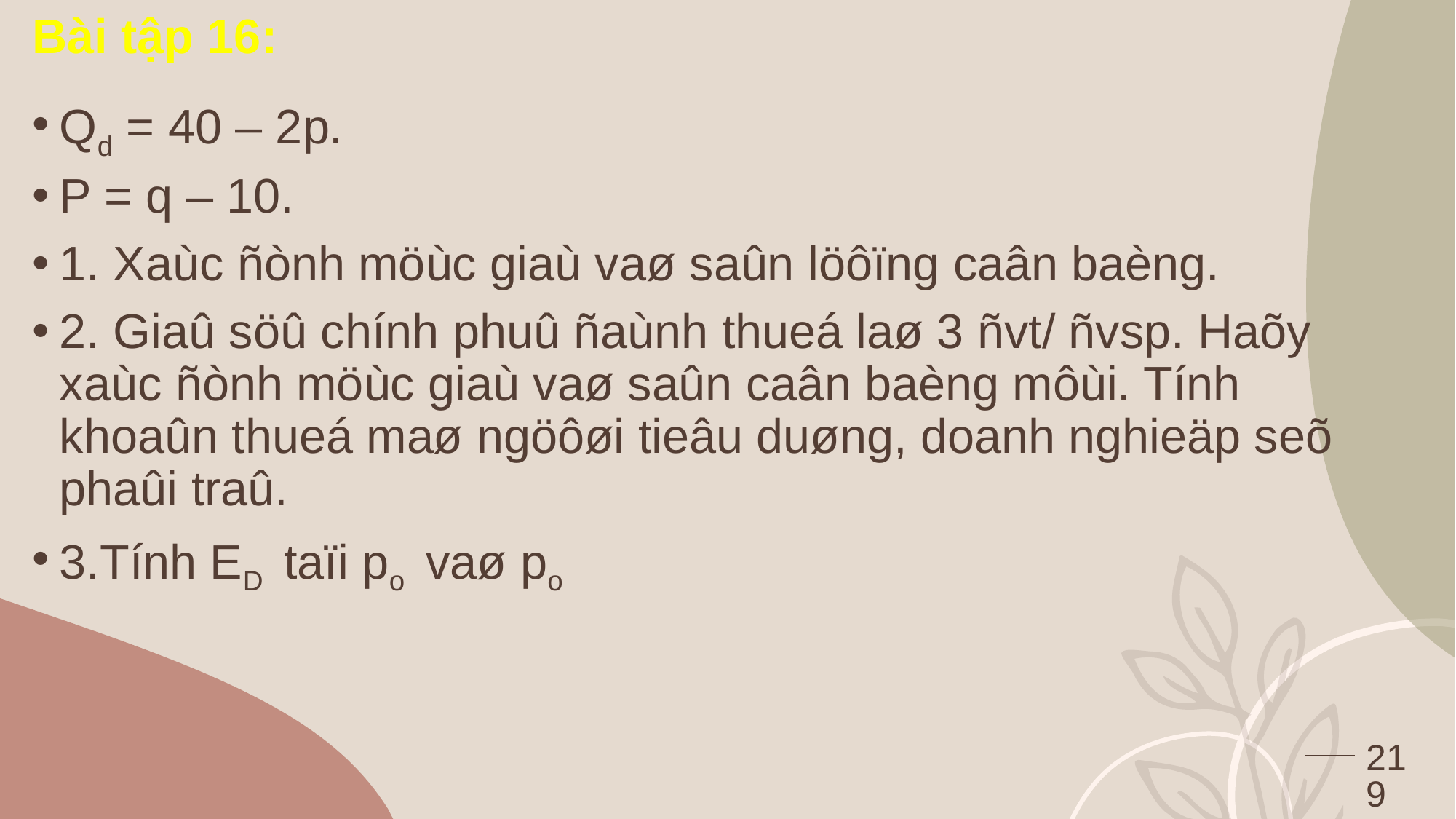

Bài tập 16:
Qd = 40 – 2p.
P = q – 10.
1. Xaùc ñònh möùc giaù vaø saûn löôïng caân baèng.
2. Giaû söû chính phuû ñaùnh thueá laø 3 ñvt/ ñvsp. Haõy xaùc ñònh möùc giaù vaø saûn caân baèng môùi. Tính khoaûn thueá maø ngöôøi tieâu duøng, doanh nghieäp seõ phaûi traû.
3.Tính ED  taïi po  vaø po
219